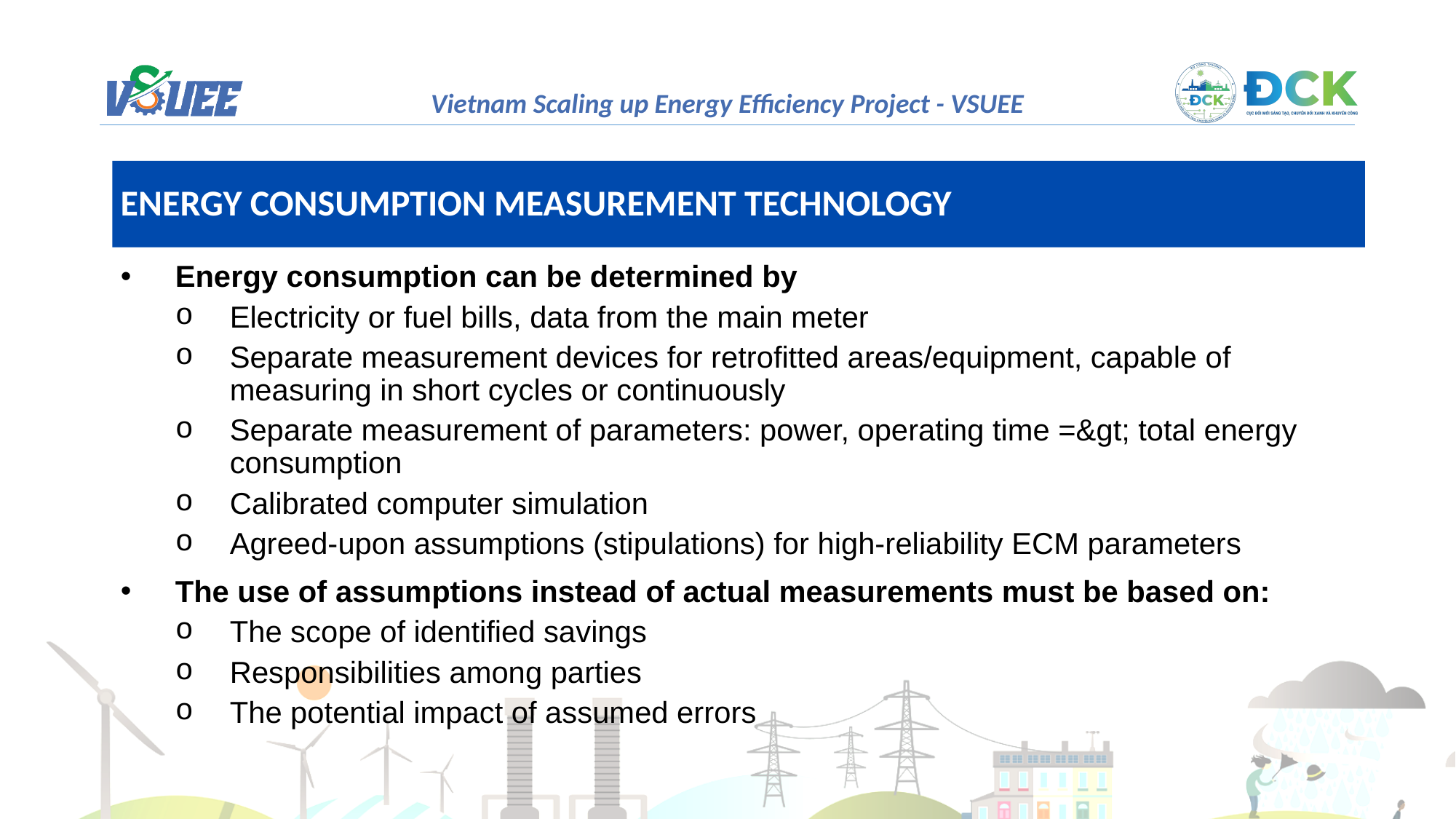

ENERGY CONSUMPTION MEASUREMENT TECHNOLOGY
Energy consumption can be determined by
Electricity or fuel bills, data from the main meter
Separate measurement devices for retrofitted areas/equipment, capable of measuring in short cycles or continuously
Separate measurement of parameters: power, operating time =&gt; total energy consumption
Calibrated computer simulation
Agreed-upon assumptions (stipulations) for high-reliability ECM parameters
The use of assumptions instead of actual measurements must be based on:
The scope of identified savings
Responsibilities among parties
The potential impact of assumed errors